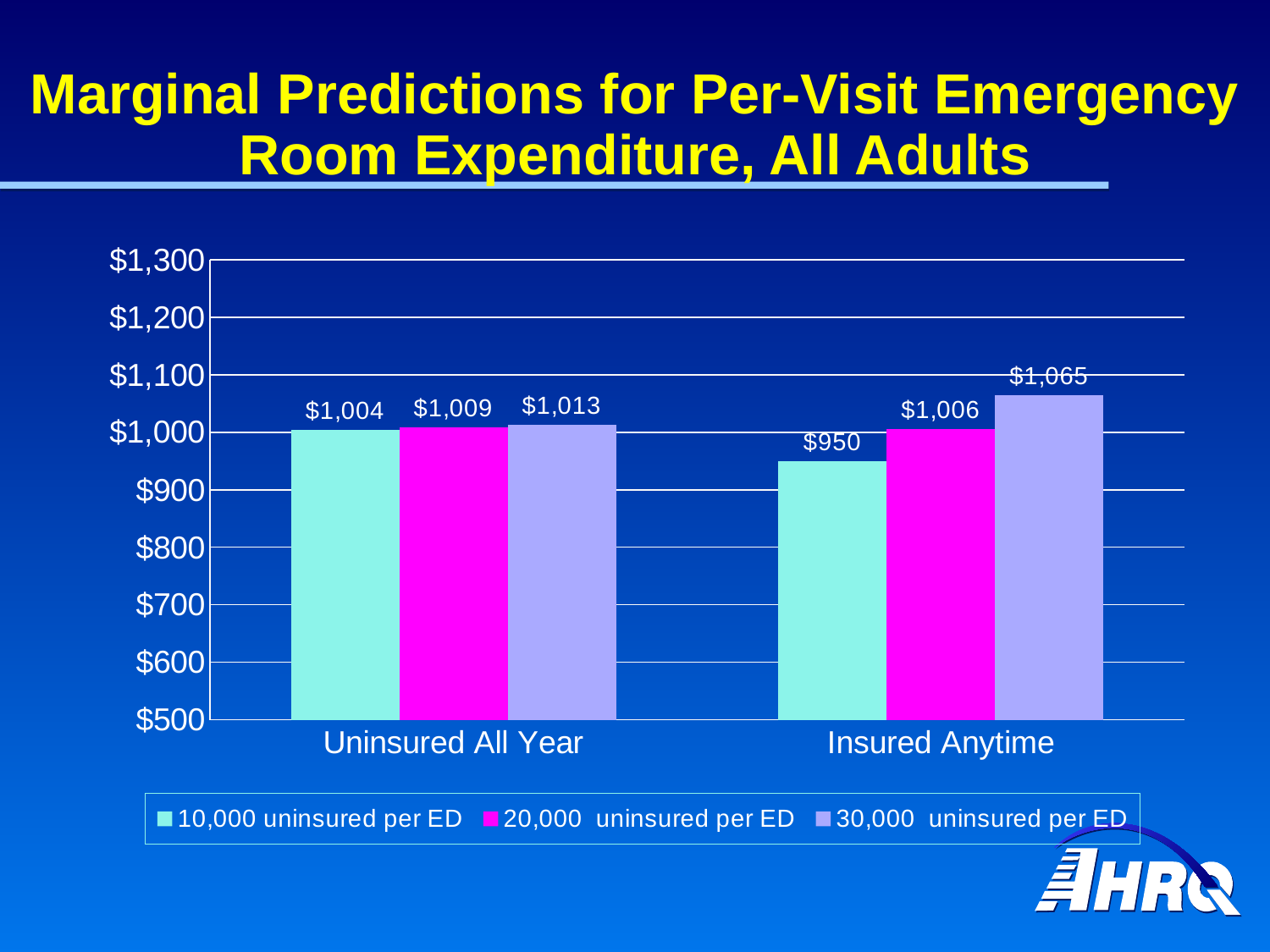

# Marginal Predictions for Per-Visit Emergency Room Expenditure, All Adults

### Chart

| Category | 10,000 uninsured per ED | 20,000  uninsured per ED | 30,000  uninsured per ED |
|---|---|---|---|
| Uninsured All Year | 1004.388 | 1008.8019999999996 | 1013.236 |
| Insured Anytime | 949.8465999999993 | 1005.717 | 1064.875 |